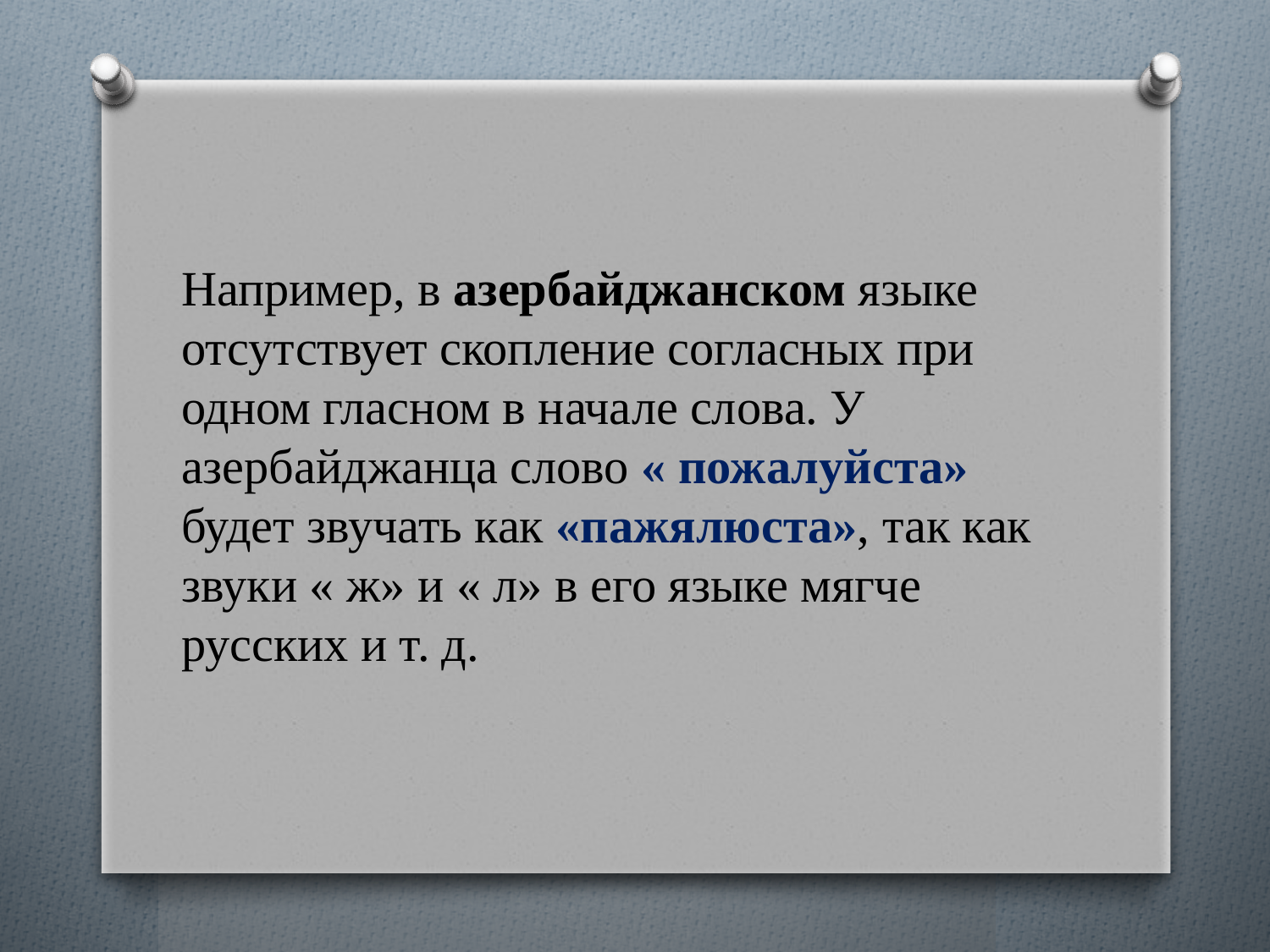

Например, в азербайджанском языке отсутствует скопление согласных при одном гласном в начале слова. У азербайджанца слово « пожалуйста» будет звучать как «пажялюста», так как звуки « ж» и « л» в его языке мягче русских и т. д.
#